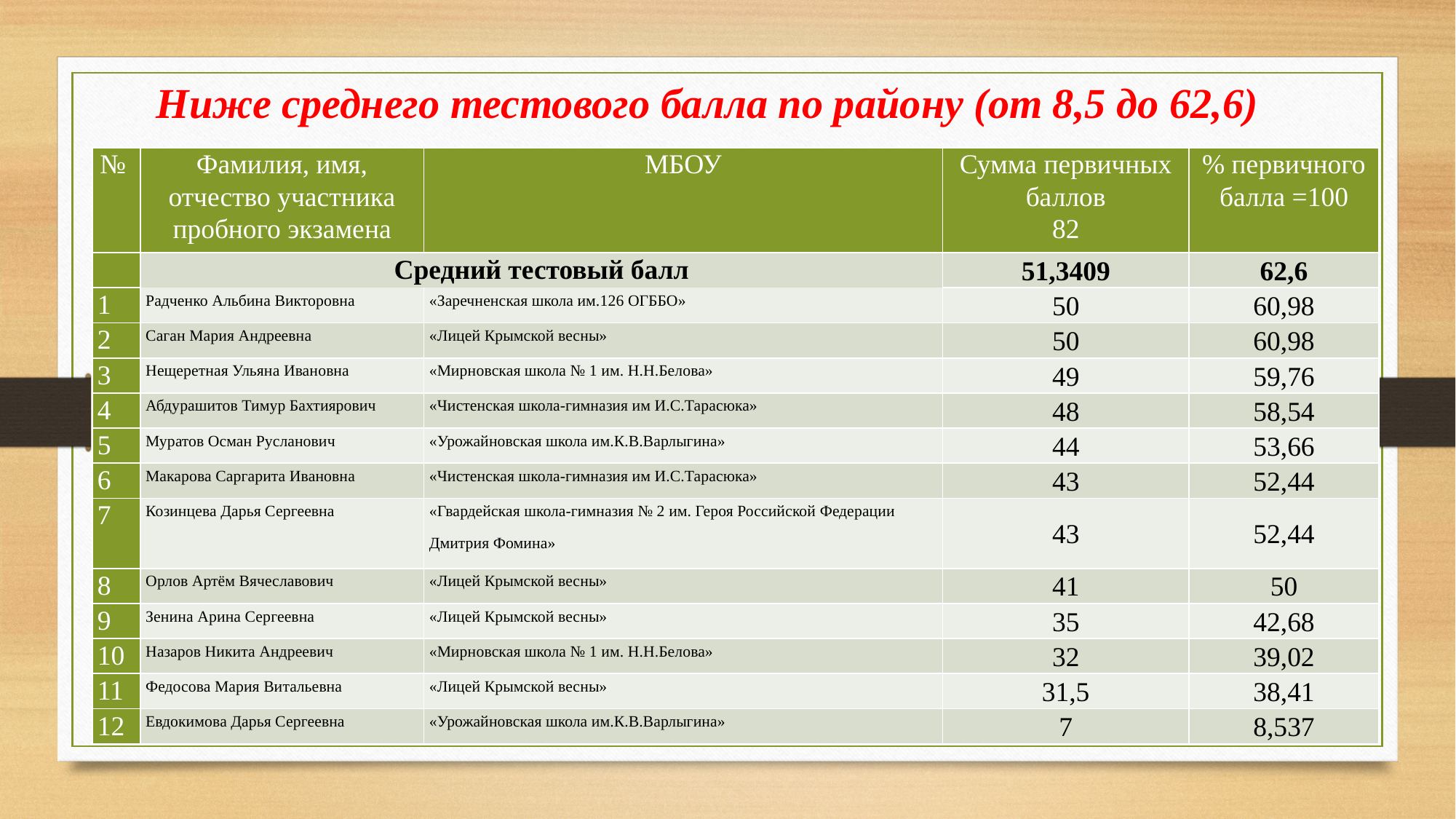

Ниже среднего тестового балла по району (от 8,5 до 62,6)
| № | Фамилия, имя, отчество участника пробного экзамена | МБОУ | Сумма первичных баллов 82 | % первичного балла =100 |
| --- | --- | --- | --- | --- |
|  | Средний тестовый балл |  | 51,3409 | 62,6 |
| 1 | Радченко Альбина Викторовна | «Заречненская школа им.126 ОГББО» | 50 | 60,98 |
| 2 | Саган Мария Андреевна | «Лицей Крымской весны» | 50 | 60,98 |
| 3 | Нещеретная Ульяна Ивановна | «Мирновская школа № 1 им. Н.Н.Белова» | 49 | 59,76 |
| 4 | Абдурашитов Тимур Бахтиярович | «Чистенская школа-гимназия им И.С.Тарасюка» | 48 | 58,54 |
| 5 | Муратов Осман Русланович | «Урожайновская школа им.К.В.Варлыгина» | 44 | 53,66 |
| 6 | Макарова Саргарита Ивановна | «Чистенская школа-гимназия им И.С.Тарасюка» | 43 | 52,44 |
| 7 | Козинцева Дарья Сергеевна | «Гвардейская школа-гимназия № 2 им. Героя Российской Федерации Дмитрия Фомина» | 43 | 52,44 |
| 8 | Орлов Артём Вячеславович | «Лицей Крымской весны» | 41 | 50 |
| 9 | Зенина Арина Сергеевна | «Лицей Крымской весны» | 35 | 42,68 |
| 10 | Назаров Никита Андреевич | «Мирновская школа № 1 им. Н.Н.Белова» | 32 | 39,02 |
| 11 | Федосова Мария Витальевна | «Лицей Крымской весны» | 31,5 | 38,41 |
| 12 | Евдокимова Дарья Сергеевна | «Урожайновская школа им.К.В.Варлыгина» | 7 | 8,537 |